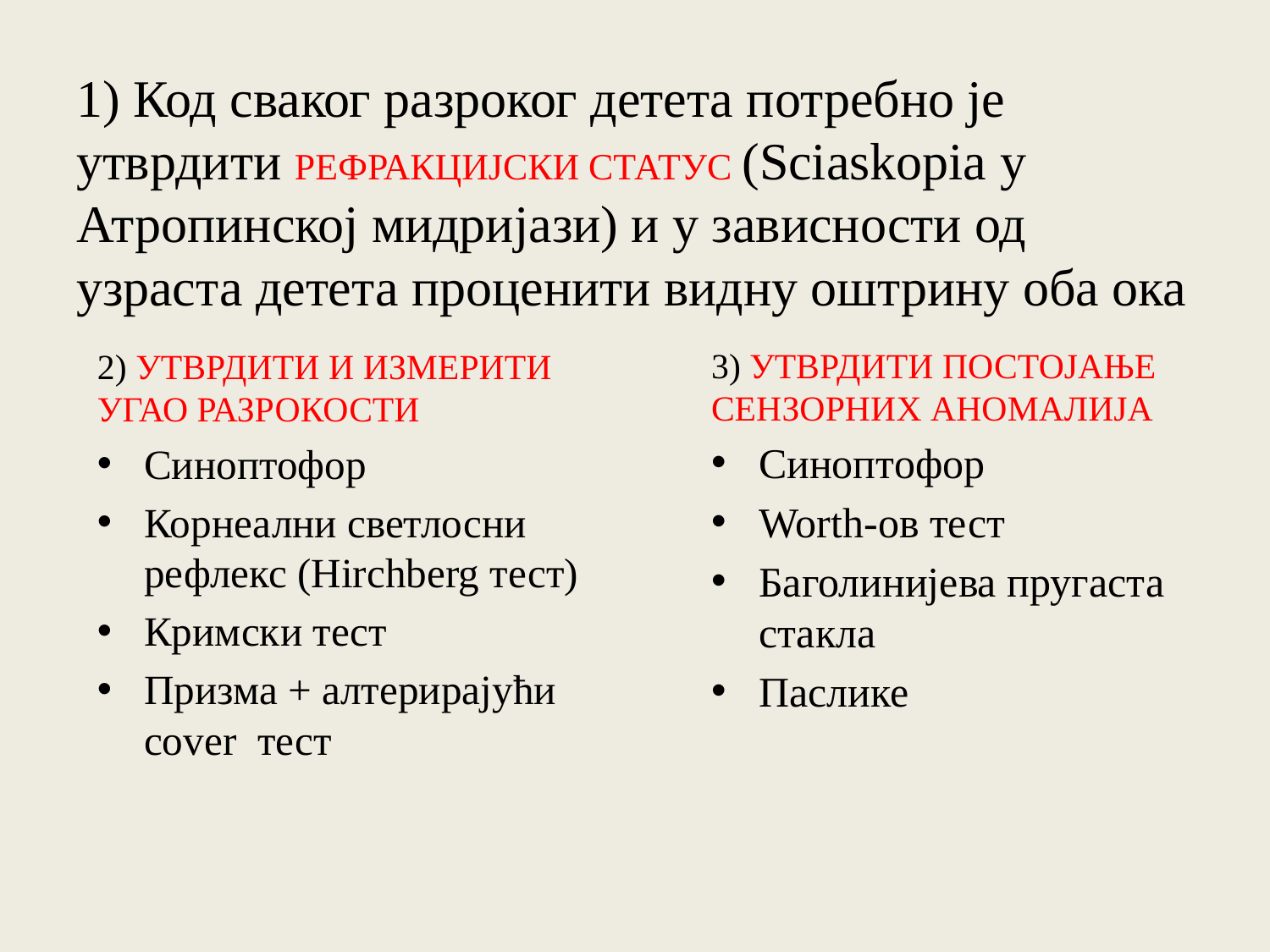

# 1) Код сваког разроког детета потребно је утврдити РЕФРАКЦИЈСКИ СТАТУС (Sсiaskopia у Атропинској мидријази) и у зависности од узраста детета проценити видну оштрину оба ока
3) УТВРДИТИ ПОСТОЈАЊЕ СЕНЗОРНИХ АНОМАЛИЈА
Синоптофор
Worth-ов тест
Баголинијева пругаста стакла
Паслике

2) УТВРДИТИ И ИЗМЕРИТИ УГАО РАЗРОКОСТИ
Синоптофор
Корнеални светлосни рефлекс (Hirchberg тест)
Кримски тест
Призма + алтерирајући cover  тест